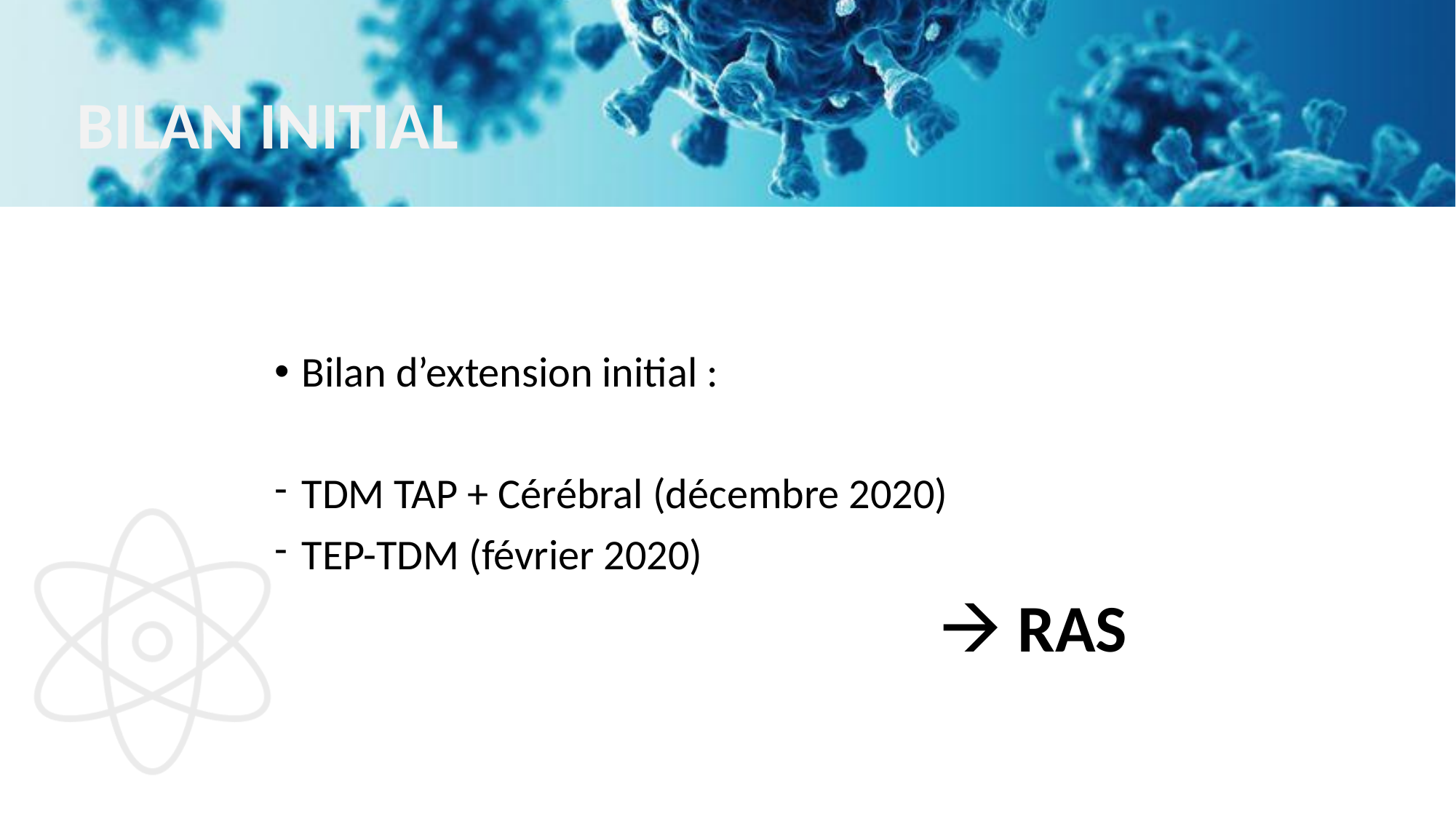

# BILAN INITIAL

Bilan d’extension initial :

TDM TAP + Cérébral (décembre 2020)
TEP-TDM (février 2020)
						 🡪 RAS